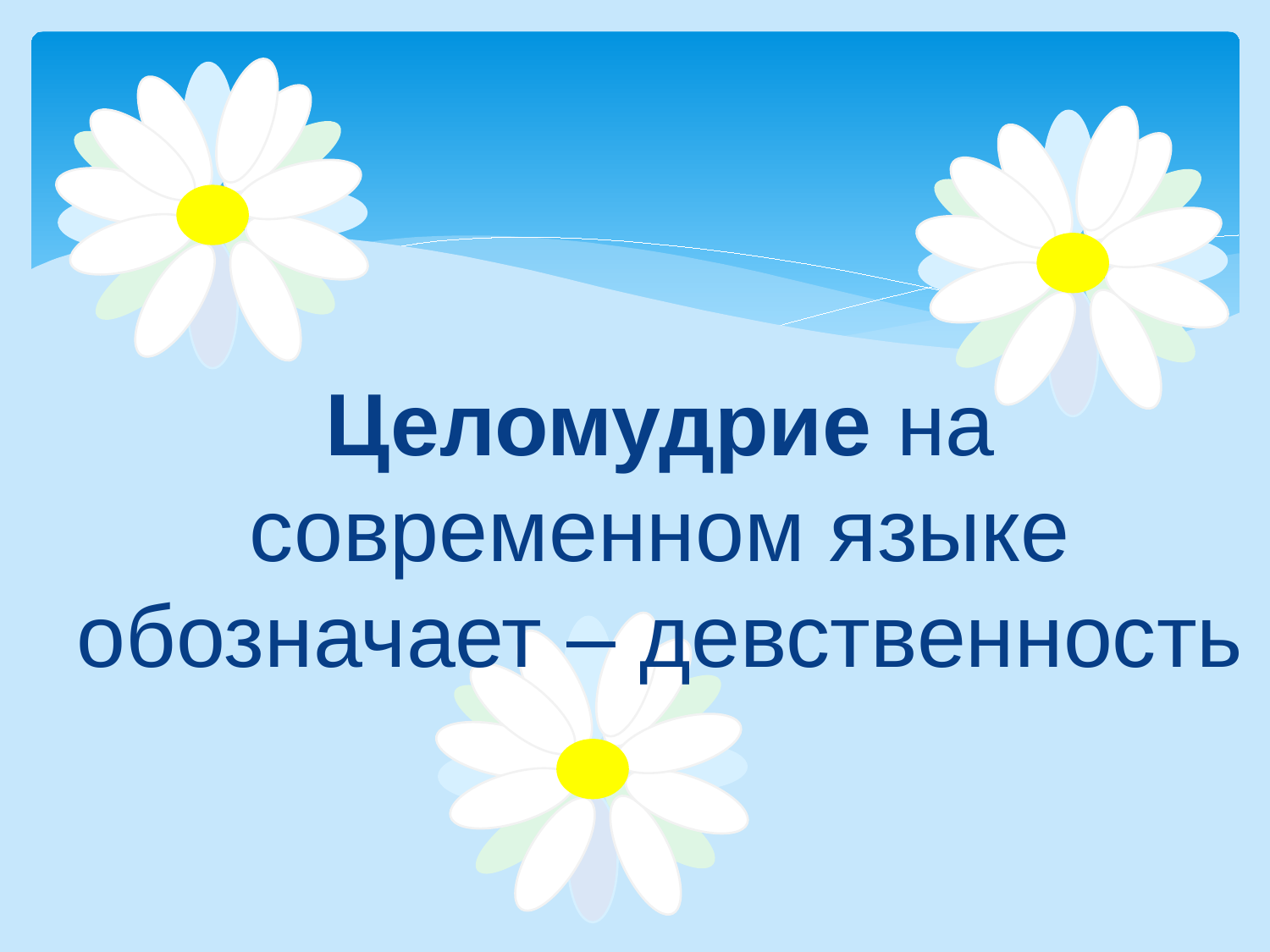

Целомудрие на современном языке обозначает – девственность